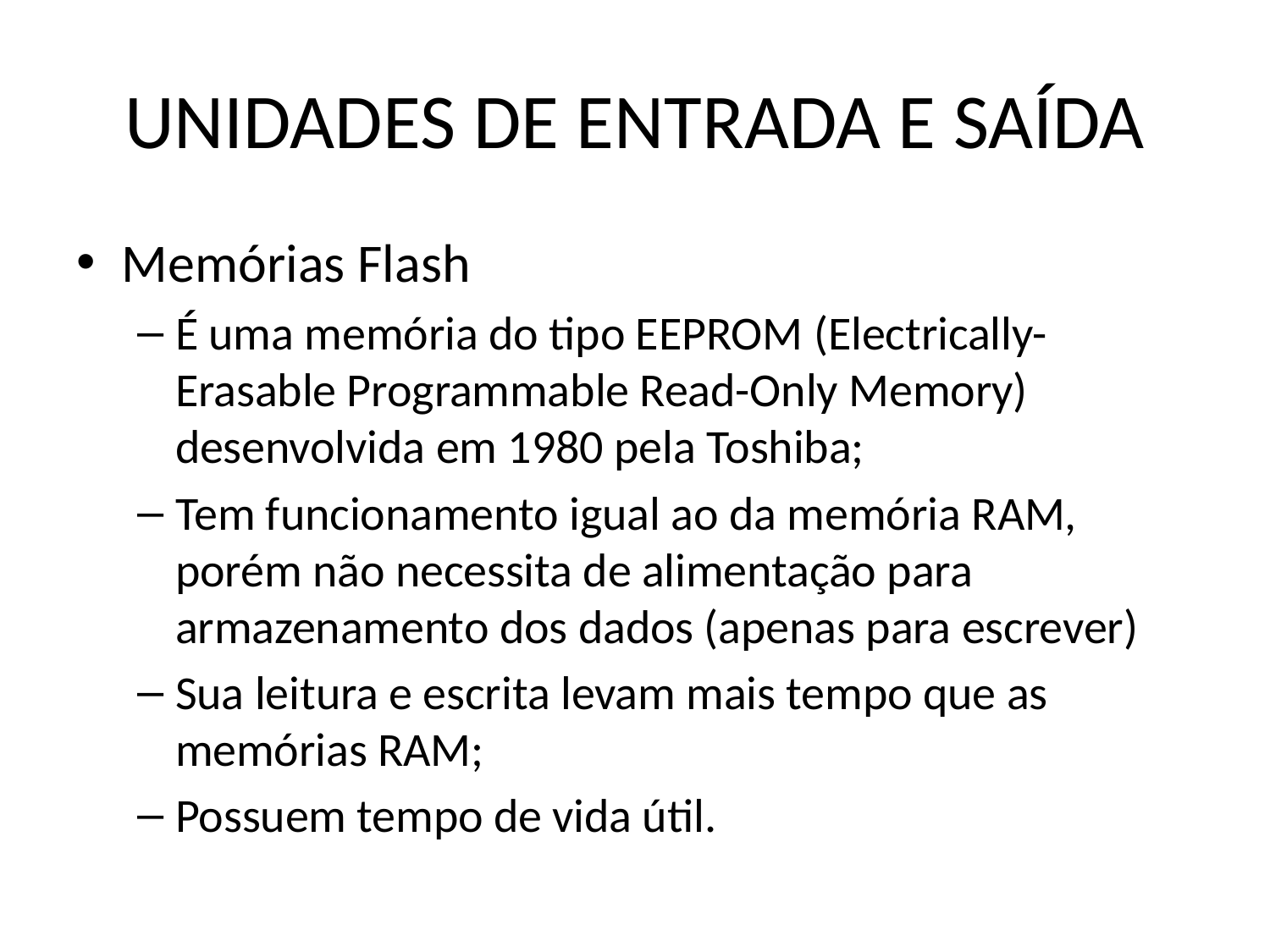

# UNIDADES DE ENTRADA E SAÍDA
Memórias Flash
É uma memória do tipo EEPROM (Electrically-Erasable Programmable Read-Only Memory) desenvolvida em 1980 pela Toshiba;
Tem funcionamento igual ao da memória RAM, porém não necessita de alimentação para armazenamento dos dados (apenas para escrever)
Sua leitura e escrita levam mais tempo que as memórias RAM;
Possuem tempo de vida útil.